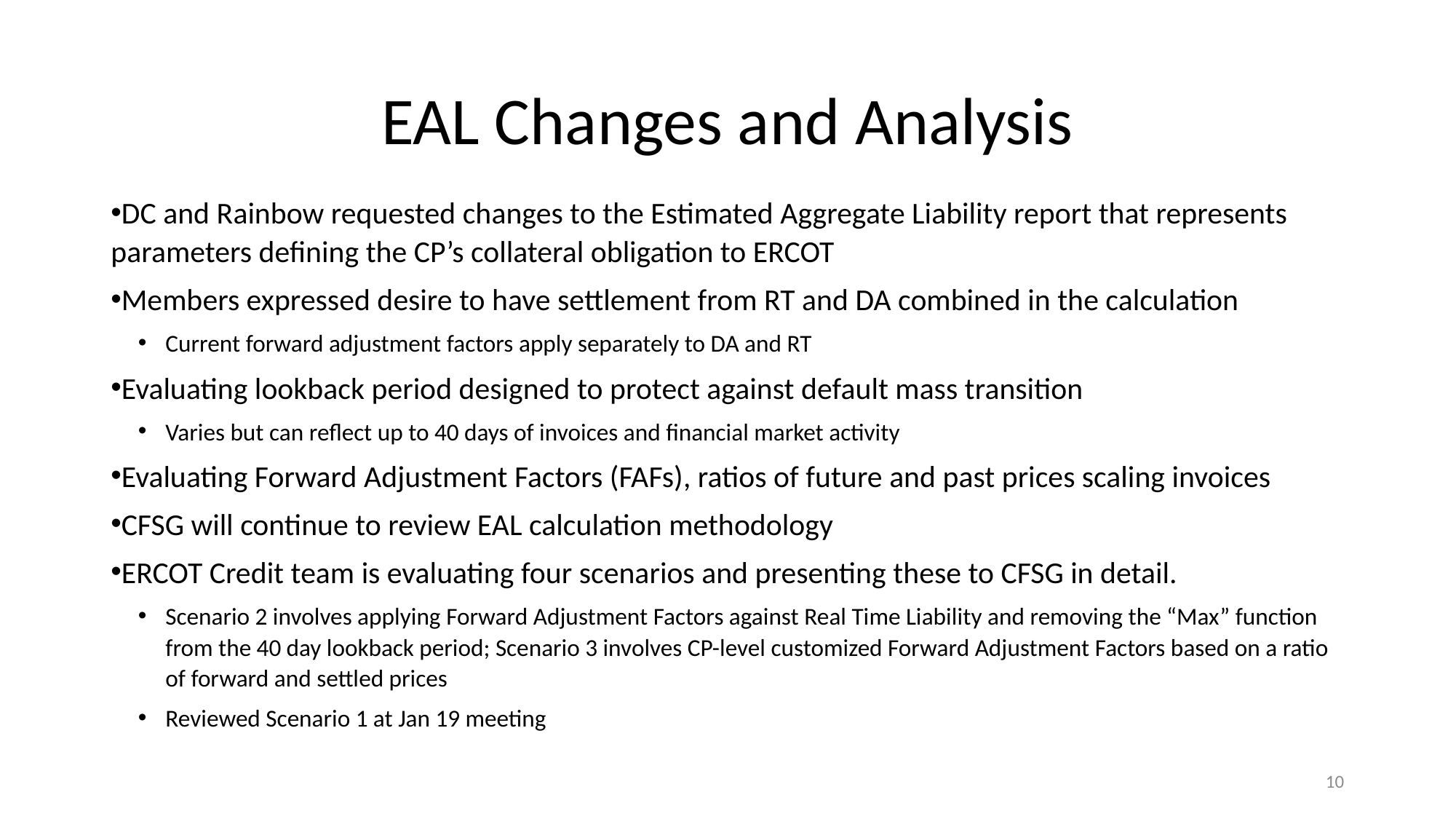

# EAL Changes and Analysis
DC and Rainbow requested changes to the Estimated Aggregate Liability report that represents parameters defining the CP’s collateral obligation to ERCOT
Members expressed desire to have settlement from RT and DA combined in the calculation
Current forward adjustment factors apply separately to DA and RT
Evaluating lookback period designed to protect against default mass transition
Varies but can reflect up to 40 days of invoices and financial market activity
Evaluating Forward Adjustment Factors (FAFs), ratios of future and past prices scaling invoices
CFSG will continue to review EAL calculation methodology
ERCOT Credit team is evaluating four scenarios and presenting these to CFSG in detail.
Scenario 2 involves applying Forward Adjustment Factors against Real Time Liability and removing the “Max” function from the 40 day lookback period; Scenario 3 involves CP-level customized Forward Adjustment Factors based on a ratio of forward and settled prices
Reviewed Scenario 1 at Jan 19 meeting

10